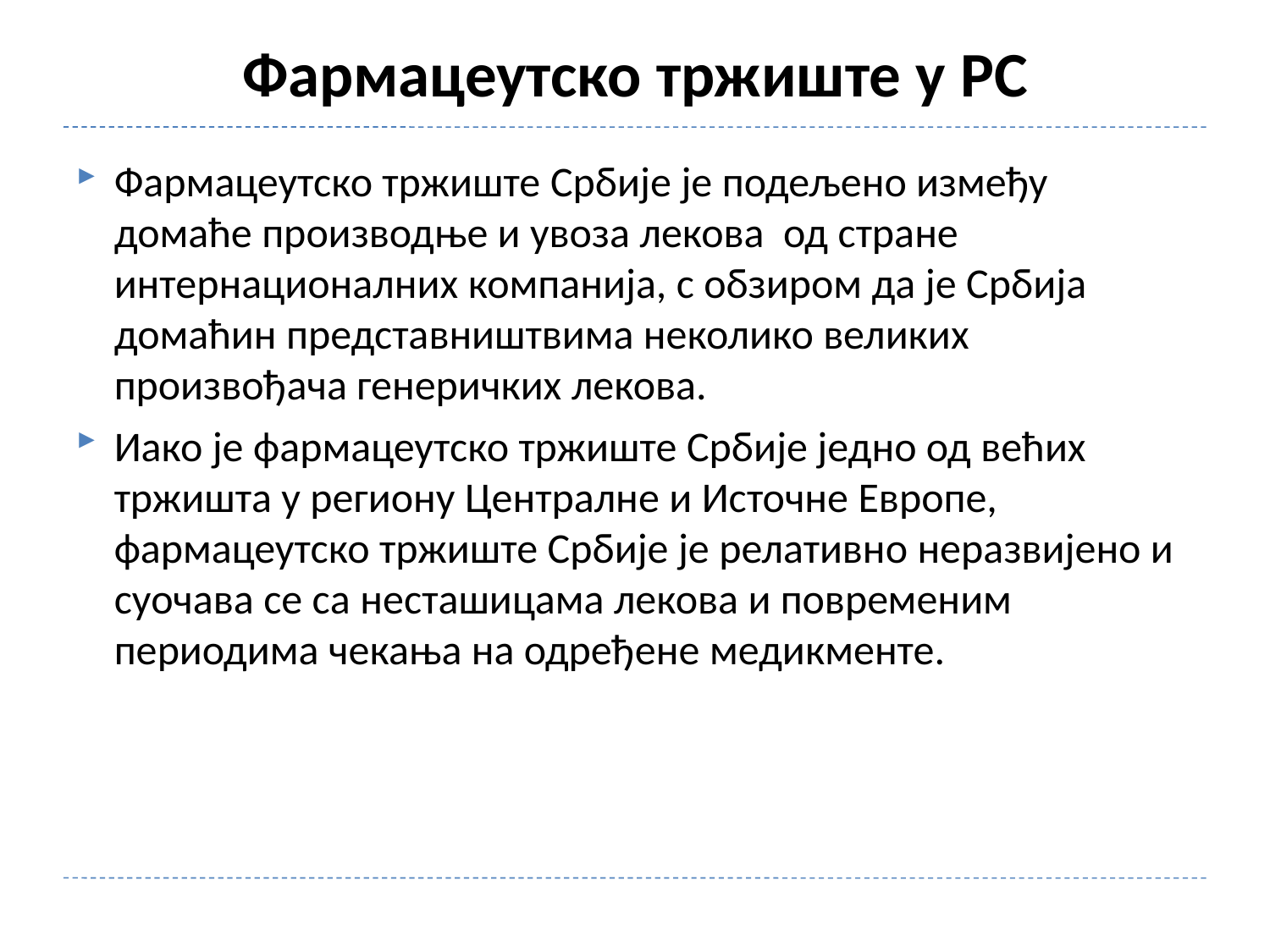

# Фармацеутско тржиште у РС
Фармацеутско тржиште Србије је подељено између домаће производње и увоза лекова  од стране интернационалних компанија, с обзиром да је Србија домаћин представништвима неколико великих произвођача генеричких лекова.
Иако је фармацеутско тржиште Србије једно од већих тржишта у региону Централне и Источне Европе,  фармацеутско тржиште Србије је релативно неразвијено и суочава се са несташицама лекова и повременим периодима чекања на одређене медикменте.